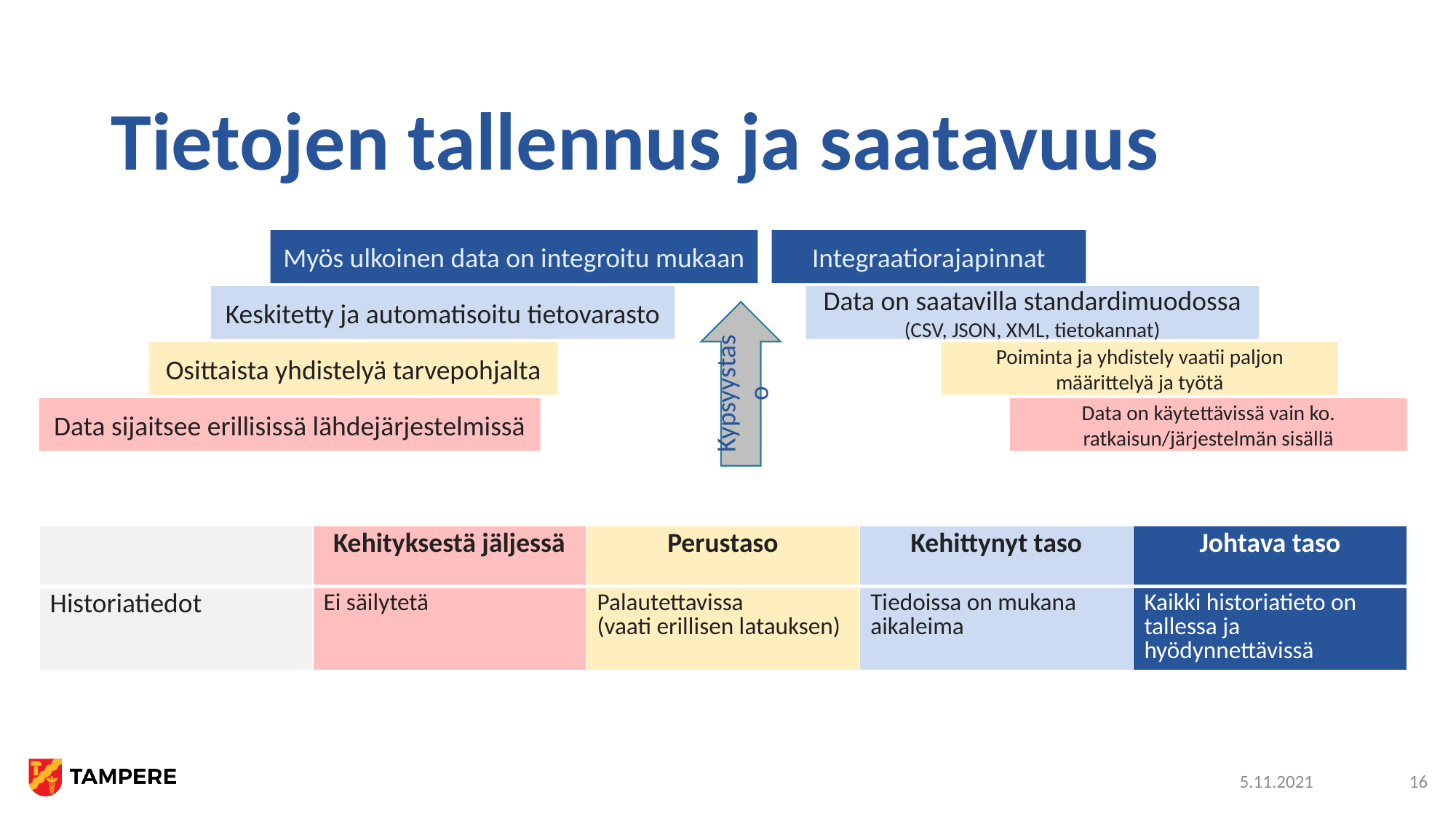

# Tietojen tallennus ja saatavuus
Integraatiorajapinnat
Myös ulkoinen data on integroitu mukaan
Data on saatavilla standardimuodossa (CSV, JSON, XML, tietokannat)
Keskitetty ja automatisoitu tietovarasto
Kypsyystaso
Osittaista yhdistelyä tarvepohjalta
Poiminta ja yhdistely vaatii paljon määrittelyä ja työtä
Data sijaitsee erillisissä lähdejärjestelmissä
Data on käytettävissä vain ko. ratkaisun/järjestelmän sisällä
|  | Kehityksestä jäljessä | Perustaso | Kehittynyt taso | Johtava taso |
| --- | --- | --- | --- | --- |
| Historiatiedot | Ei säilytetä | Palautettavissa (vaati erillisen latauksen) | Tiedoissa on mukana aikaleima | Kaikki historiatieto on tallessa ja hyödynnettävissä |
5.11.2021
16